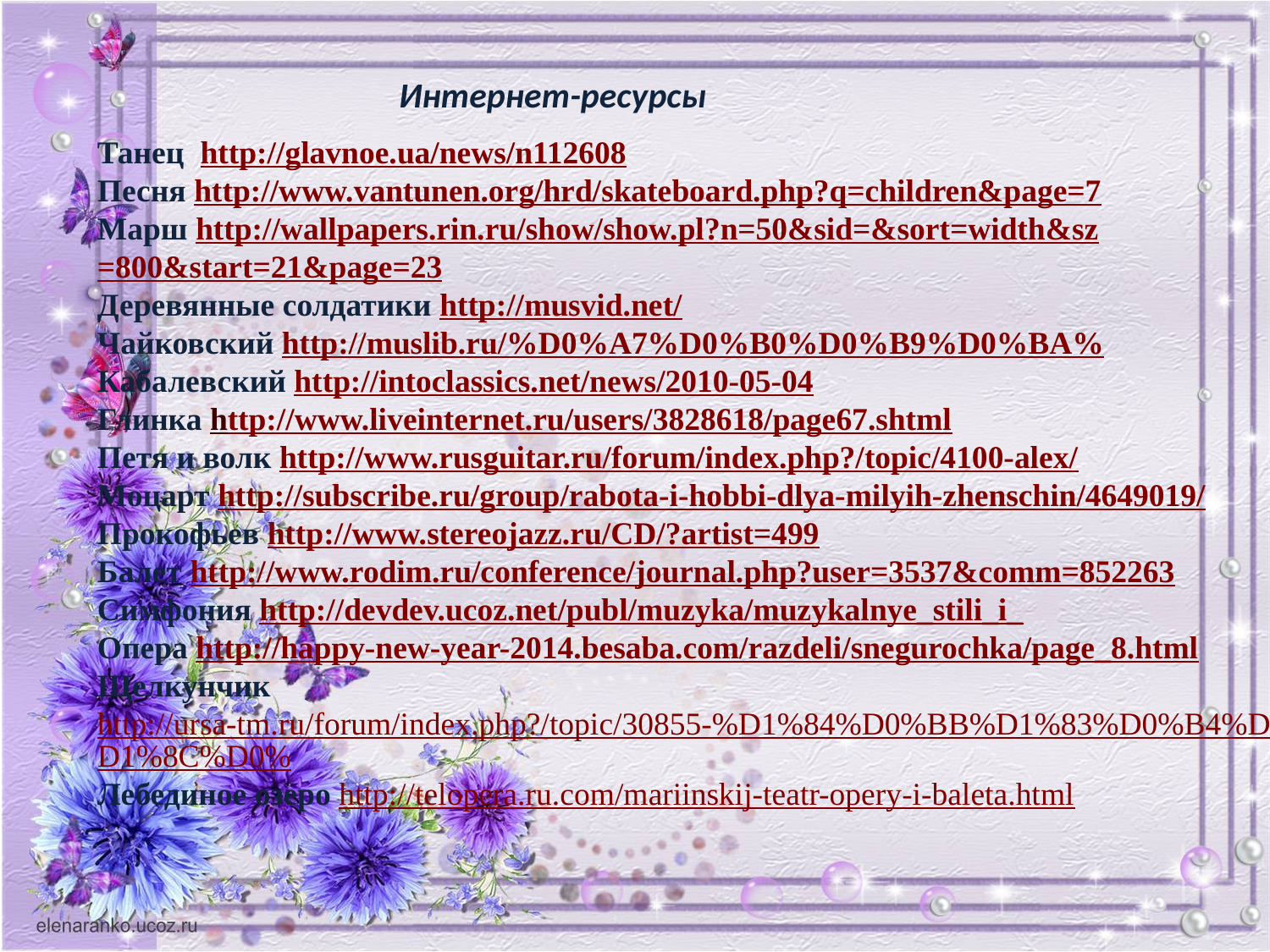

Интернет-ресурсы
Танец  http://glavnoe.ua/news/n112608
Песня http://www.vantunen.org/hrd/skateboard.php?q=children&page=7
Марш http://wallpapers.rin.ru/show/show.pl?n=50&sid=&sort=width&sz
=800&start=21&page=23
Деревянные солдатики http://musvid.net/
Чайковский http://muslib.ru/%D0%A7%D0%B0%D0%B9%D0%BA%
Кабалевский http://intoclassics.net/news/2010-05-04
Глинка http://www.liveinternet.ru/users/3828618/page67.shtml
Петя и волк http://www.rusguitar.ru/forum/index.php?/topic/4100-alex/
Моцарт http://subscribe.ru/group/rabota-i-hobbi-dlya-milyih-zhenschin/4649019/
Прокофьев http://www.stereojazz.ru/CD/?artist=499
Балет http://www.rodim.ru/conference/journal.php?user=3537&comm=852263
Симфония http://devdev.ucoz.net/publ/muzyka/muzykalnye_stili_i_
Опера http://happy-new-year-2014.besaba.com/razdeli/snegurochka/page_8.html
Щелкунчик  http://ursa-tm.ru/forum/index.php?/topic/30855-%D1%84%D0%BB%D1%83%D0%B4%D0%B8%D0%BB%D1%8C%D0%
Лебединое озеро http://telopera.ru.com/mariinskij-teatr-opery-i-baleta.html